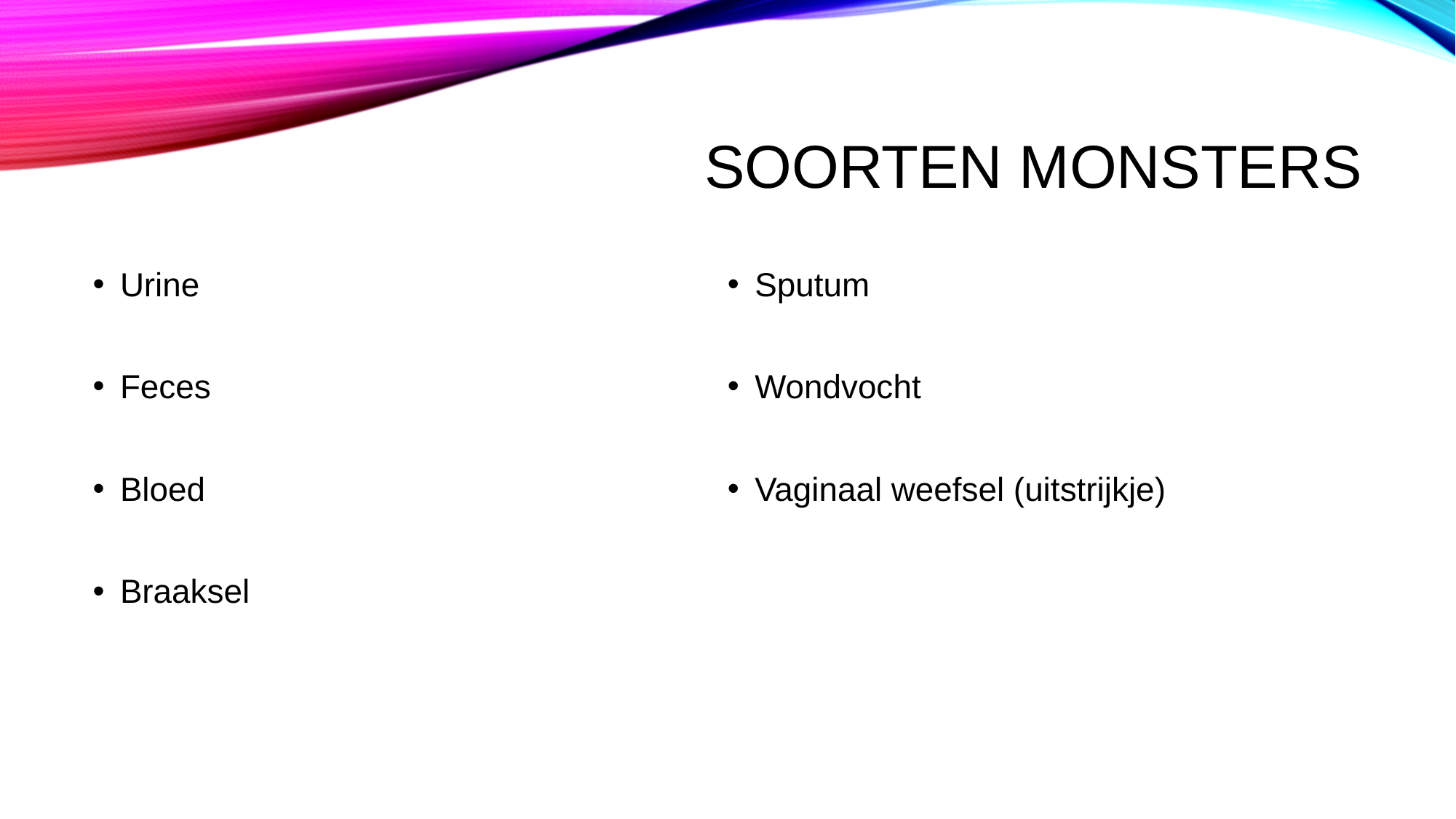

# Soorten monsters
Urine

Feces

Bloed

Braaksel

Sputum

Wondvocht

Vaginaal weefsel (uitstrijkje)